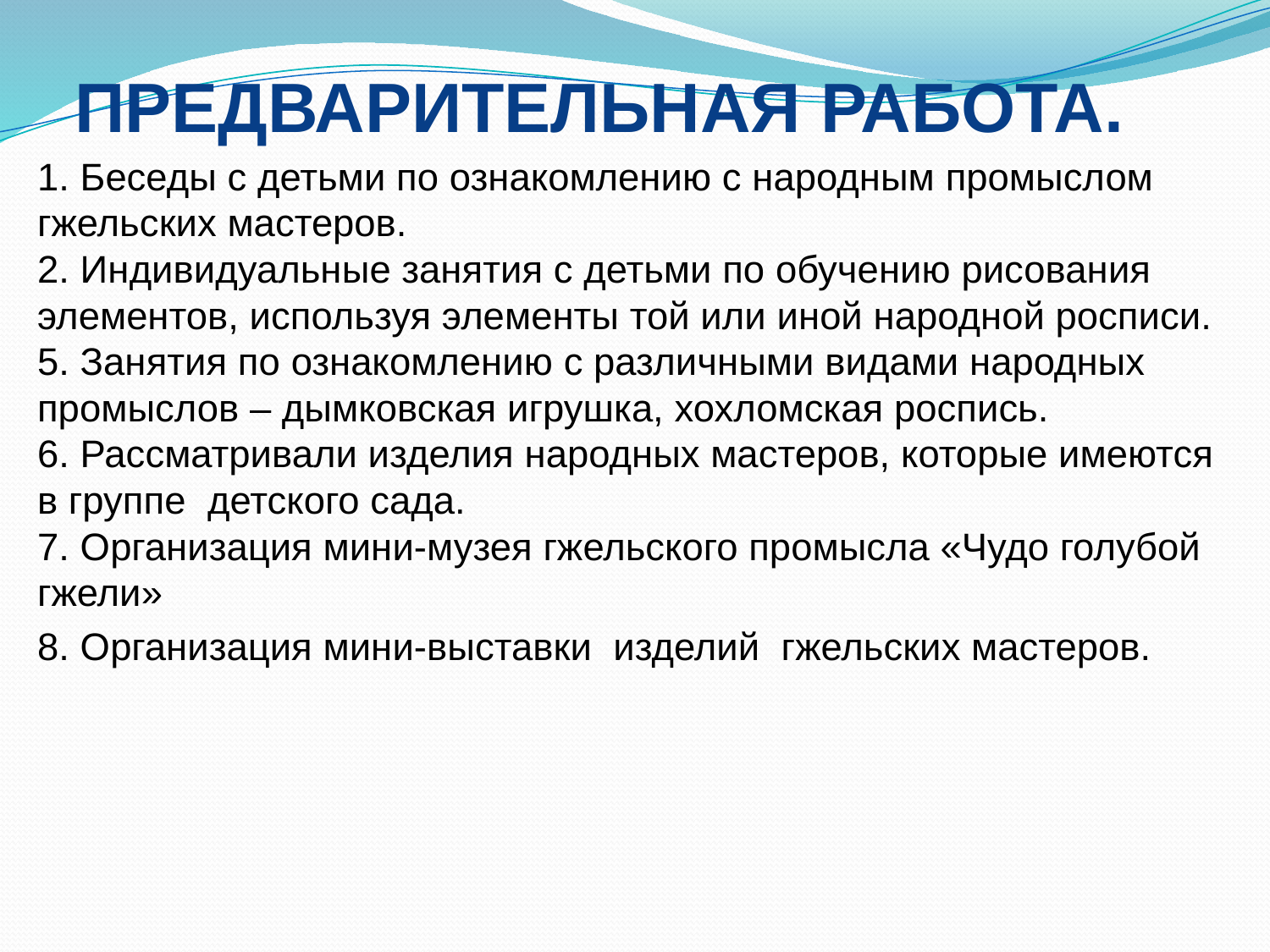

# ПРЕДВАРИТЕЛЬНАЯ РАБОТА.
1. Беседы с детьми по ознакомлению с народным промыслом гжельских мастеров.
2. Индивидуальные занятия с детьми по обучению рисования элементов, используя элементы той или иной народной росписи.
5. Занятия по ознакомлению с различными видами народных промыслов – дымковская игрушка, хохломская роспись.
6. Рассматривали изделия народных мастеров, которые имеются в группе  детского сада.
7. Организация мини-музея гжельского промысла «Чудо голубой гжели»
8. Организация мини-выставки  изделий  гжельских мастеров.